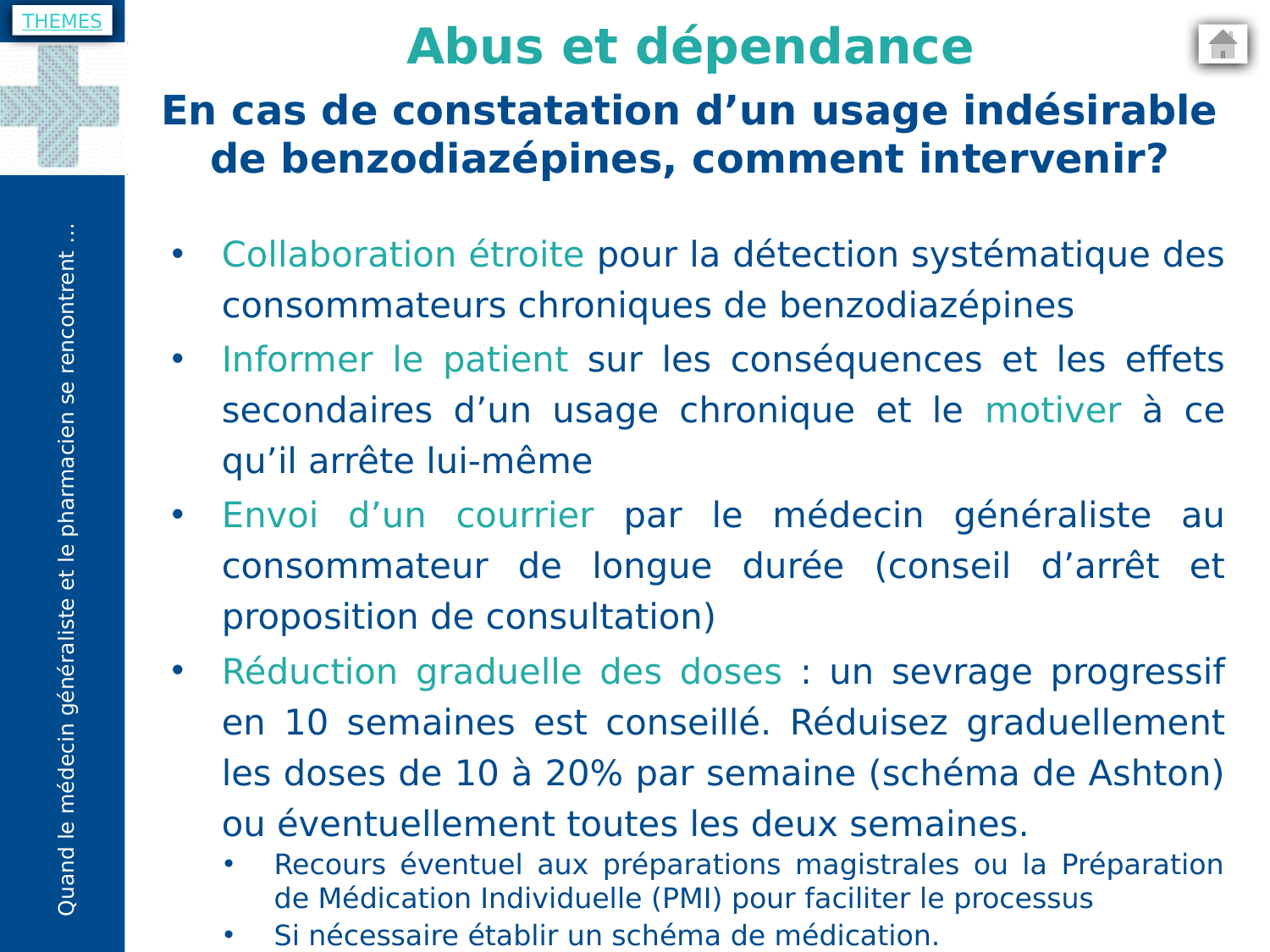

THEMES
Abus et dépendance

En cas de constatation d’un usage indésirable de benzodiazépines, comment intervenir?
Collaboration étroite pour la détection systématique des consommateurs chroniques de benzodiazépines
Informer le patient sur les conséquences et les effets secondaires d’un usage chronique et le motiver à ce qu’il arrête lui-même
Envoi d’un courrier par le médecin généraliste au consommateur de longue durée (conseil d’arrêt et proposition de consultation)
Réduction graduelle des doses : un sevrage progressif en 10 semaines est conseillé. Réduisez graduellement les doses de 10 à 20% par semaine (schéma de Ashton) ou éventuellement toutes les deux semaines.
Recours éventuel aux préparations magistrales ou la Préparation de Médication Individuelle (PMI) pour faciliter le processus
Si nécessaire établir un schéma de médication.